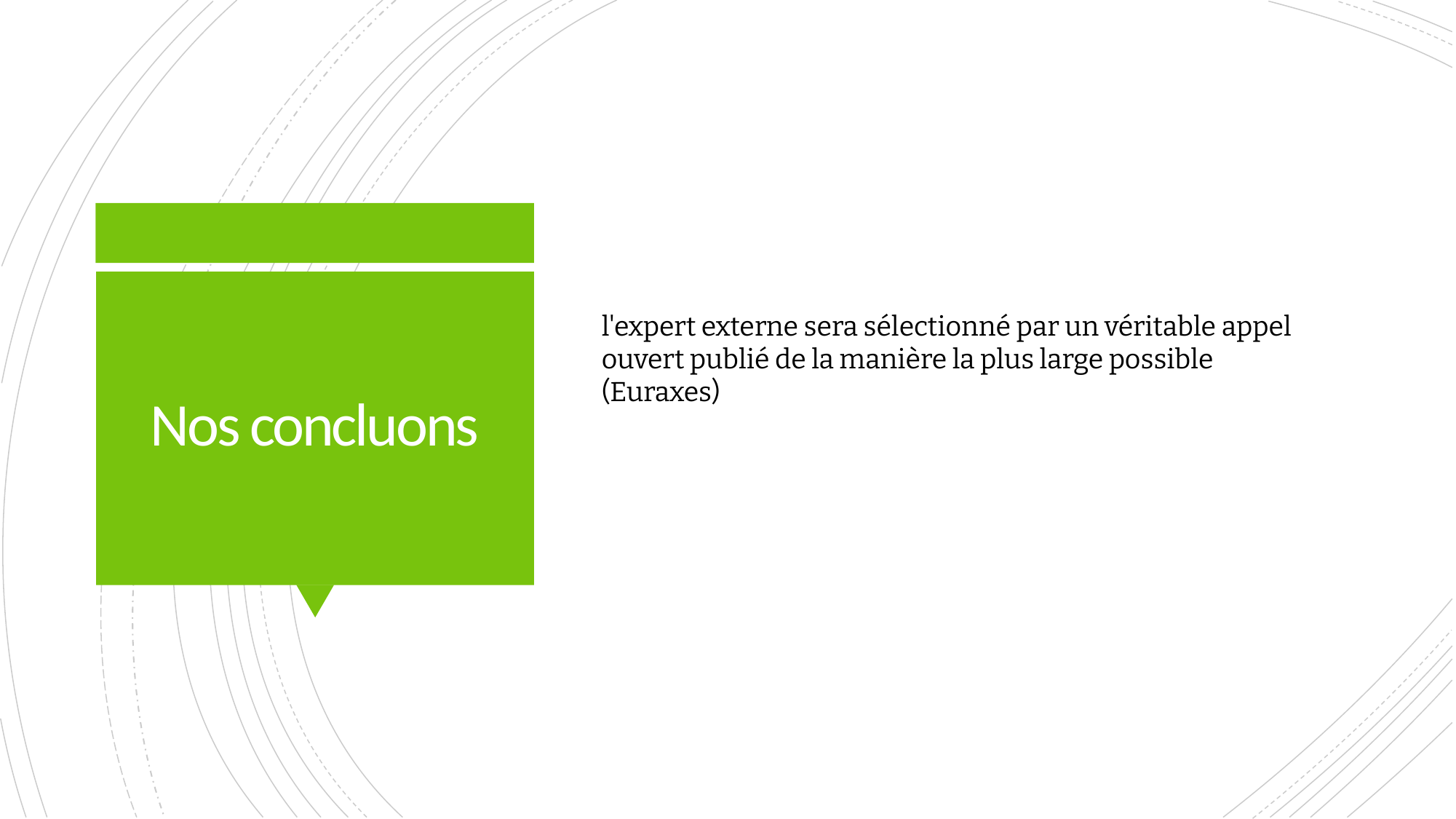

l'expert externe sera sélectionné par un véritable appel ouvert publié de la manière la plus large possible (Euraxes)
# Nos concluons